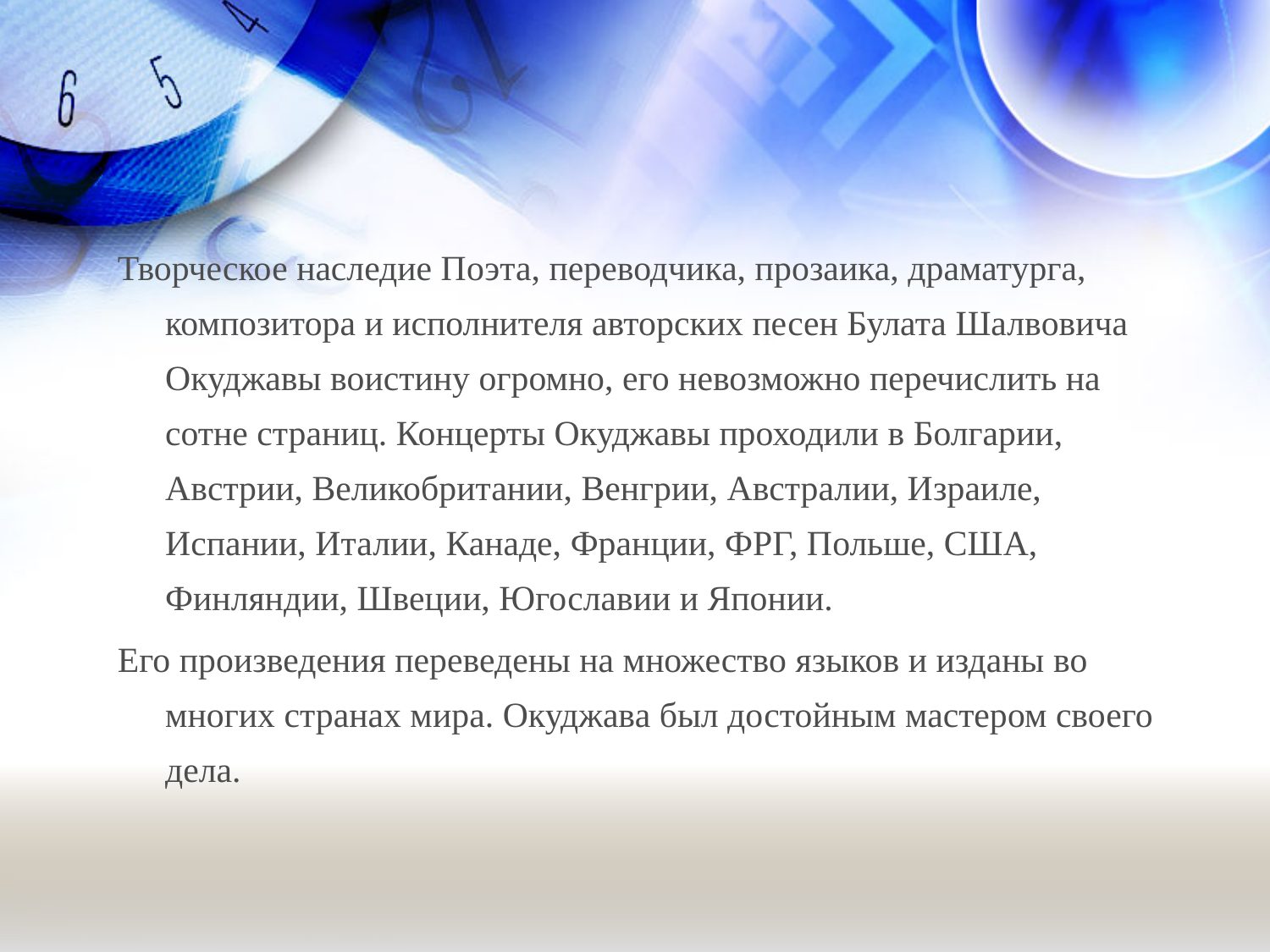

Творческое наследие Поэта, переводчика, прозаика, драматурга, композитора и исполнителя авторских песен Булата Шалвовича Окуджавы воистину огромно, его невозможно перечислить на сотне страниц. Концерты Окуджавы проходили в Болгарии, Австрии, Великобритании, Венгрии, Австралии, Израиле, Испании, Италии, Канаде, Франции, ФРГ, Польше, США, Финляндии, Швеции, Югославии и Японии.
Его произведения переведены на множество языков и изданы во многих странах мира. Окуджава был достойным мастером своего дела.